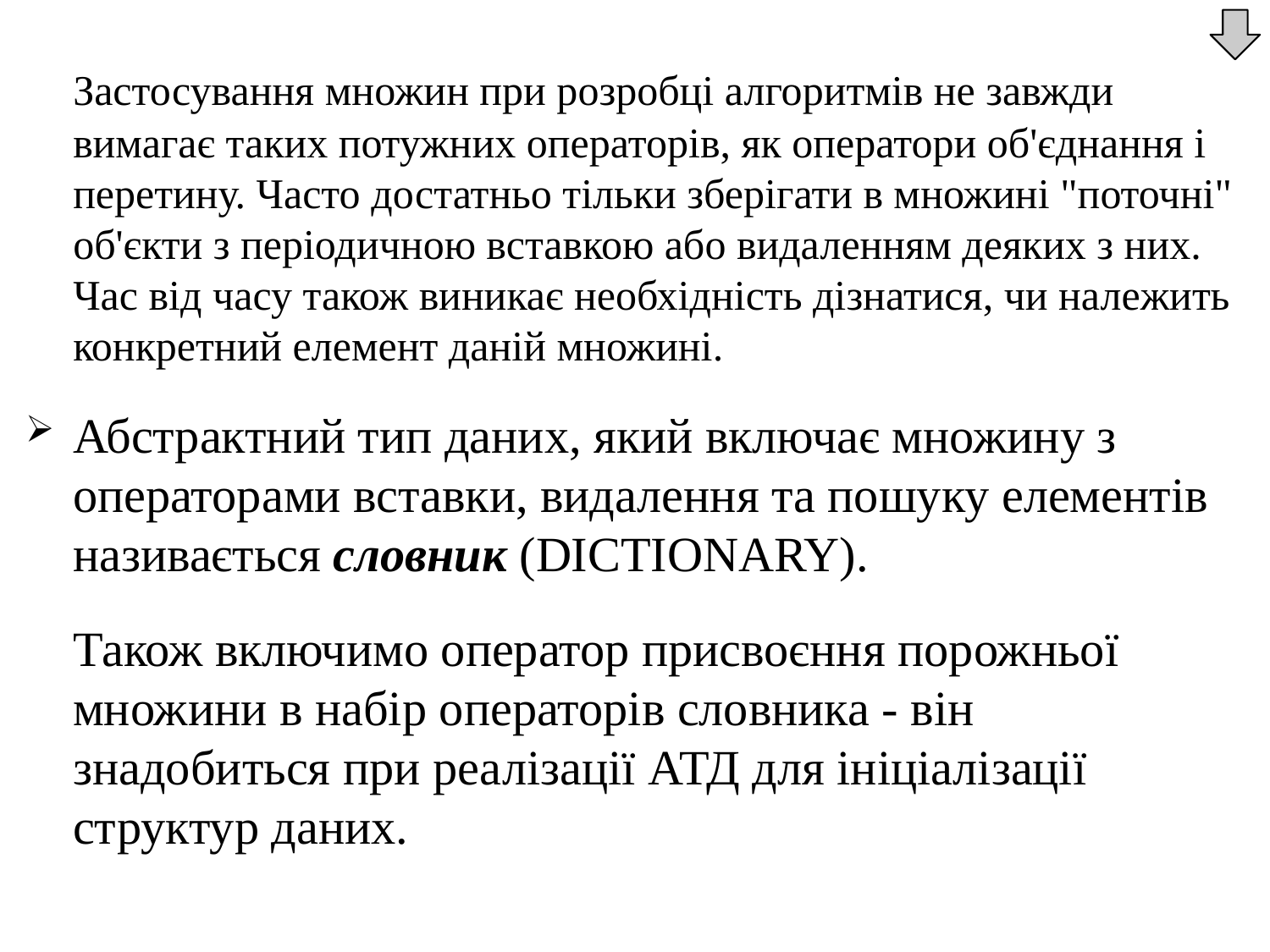

Застосування множин при розробці алгоритмів не завжди вимагає таких потужних операторів, як оператори об'єднання і перетину. Часто достатньо тільки зберігати в множині "поточні" об'єкти з періодичною вставкою або видаленням деяких з них. Час від часу також виникає необхідність дізнатися, чи належить конкретний елемент даній множині.

Абстрактний тип даних, який включає множину з операторами вставки, видалення та пошуку елементів називається словник (DICTIONARY).

	Також включимо оператор присвоєння порожньої множини в набір операторів словника - він знадобиться при реалізації АТД для ініціалізації структур даних.